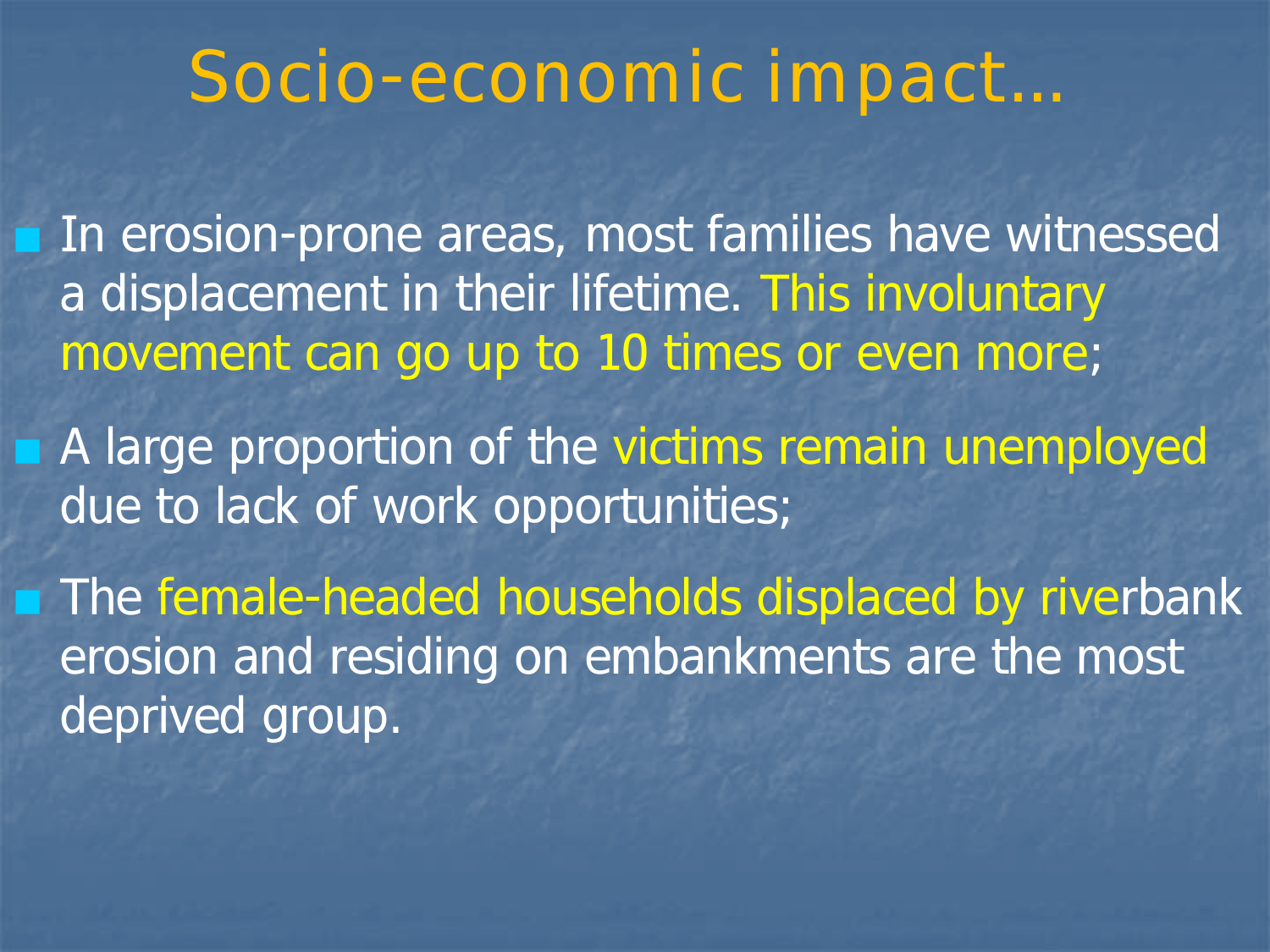

# Socio-economic impact…

In erosion-prone areas, most families have witnessed a displacement in their lifetime. This involuntary movement can go up to 10 times or even more;

A large proportion of the victims remain unemployed due to lack of work opportunities;

The female-headed households displaced by riverbank erosion and residing on embankments are the most deprived group.